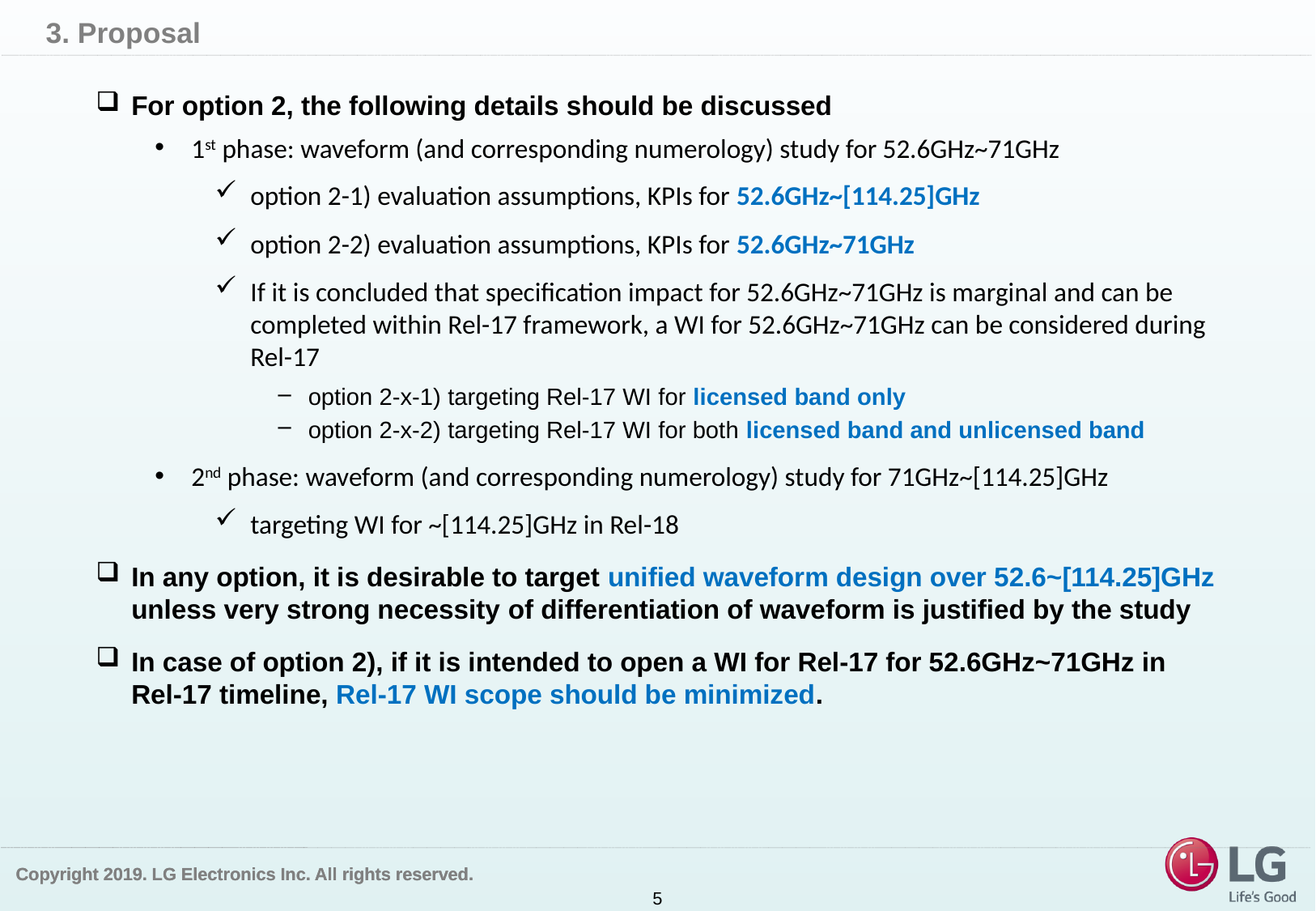

# 3. Proposal
For option 2, the following details should be discussed
1st phase: waveform (and corresponding numerology) study for 52.6GHz~71GHz
option 2-1) evaluation assumptions, KPIs for 52.6GHz~[114.25]GHz
option 2-2) evaluation assumptions, KPIs for 52.6GHz~71GHz
If it is concluded that specification impact for 52.6GHz~71GHz is marginal and can be completed within Rel-17 framework, a WI for 52.6GHz~71GHz can be considered during Rel-17
option 2-x-1) targeting Rel-17 WI for licensed band only
option 2-x-2) targeting Rel-17 WI for both licensed band and unlicensed band
2nd phase: waveform (and corresponding numerology) study for 71GHz~[114.25]GHz
targeting WI for ~[114.25]GHz in Rel-18
In any option, it is desirable to target unified waveform design over 52.6~[114.25]GHz unless very strong necessity of differentiation of waveform is justified by the study
In case of option 2), if it is intended to open a WI for Rel-17 for 52.6GHz~71GHz in Rel-17 timeline, Rel-17 WI scope should be minimized.